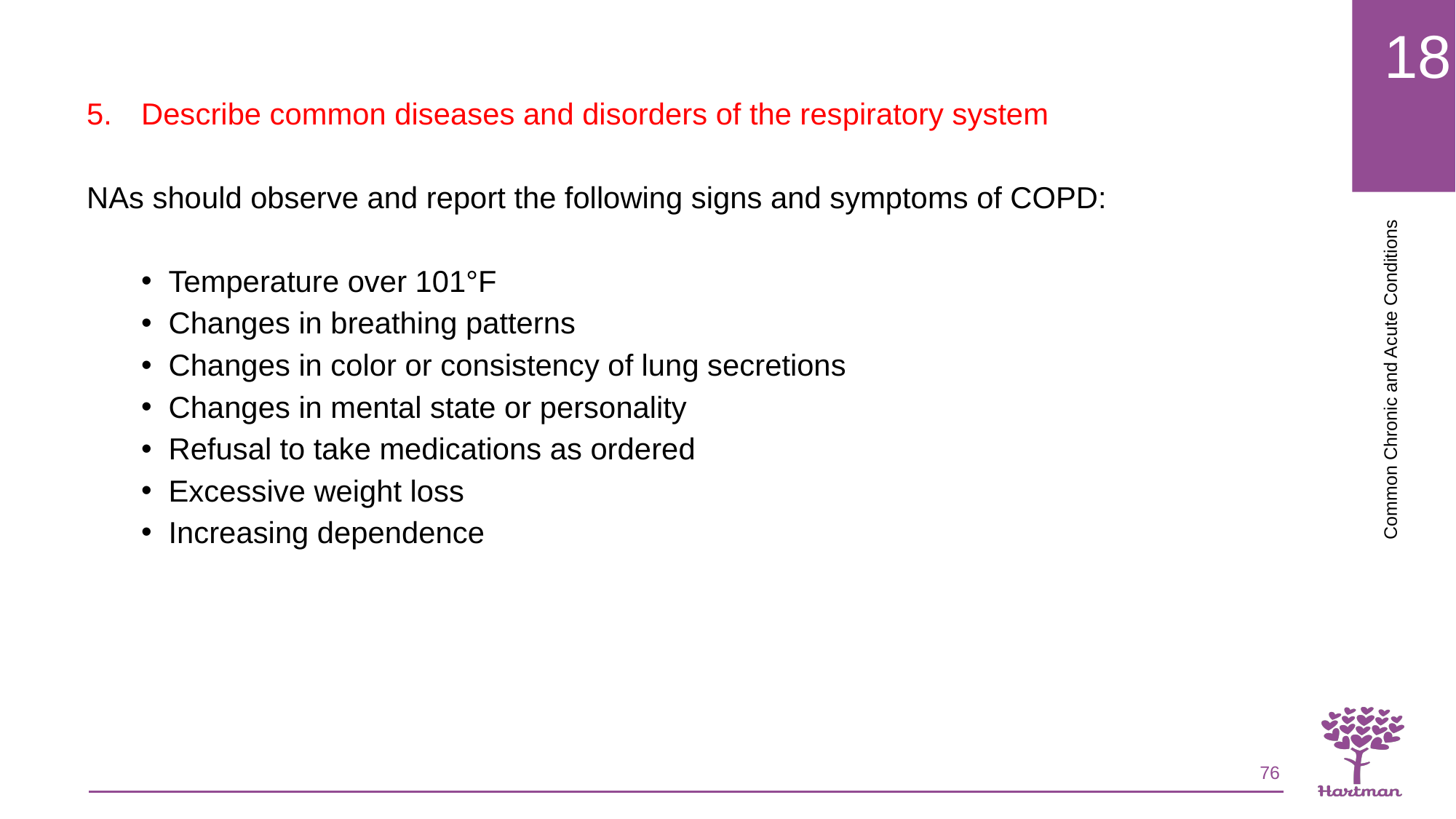

Describe common diseases and disorders of the respiratory system

NAs should observe and report the following signs and symptoms of COPD:

Temperature over 101°F
Changes in breathing patterns
Changes in color or consistency of lung secretions
Changes in mental state or personality
Refusal to take medications as ordered
Excessive weight loss
Increasing dependence

76